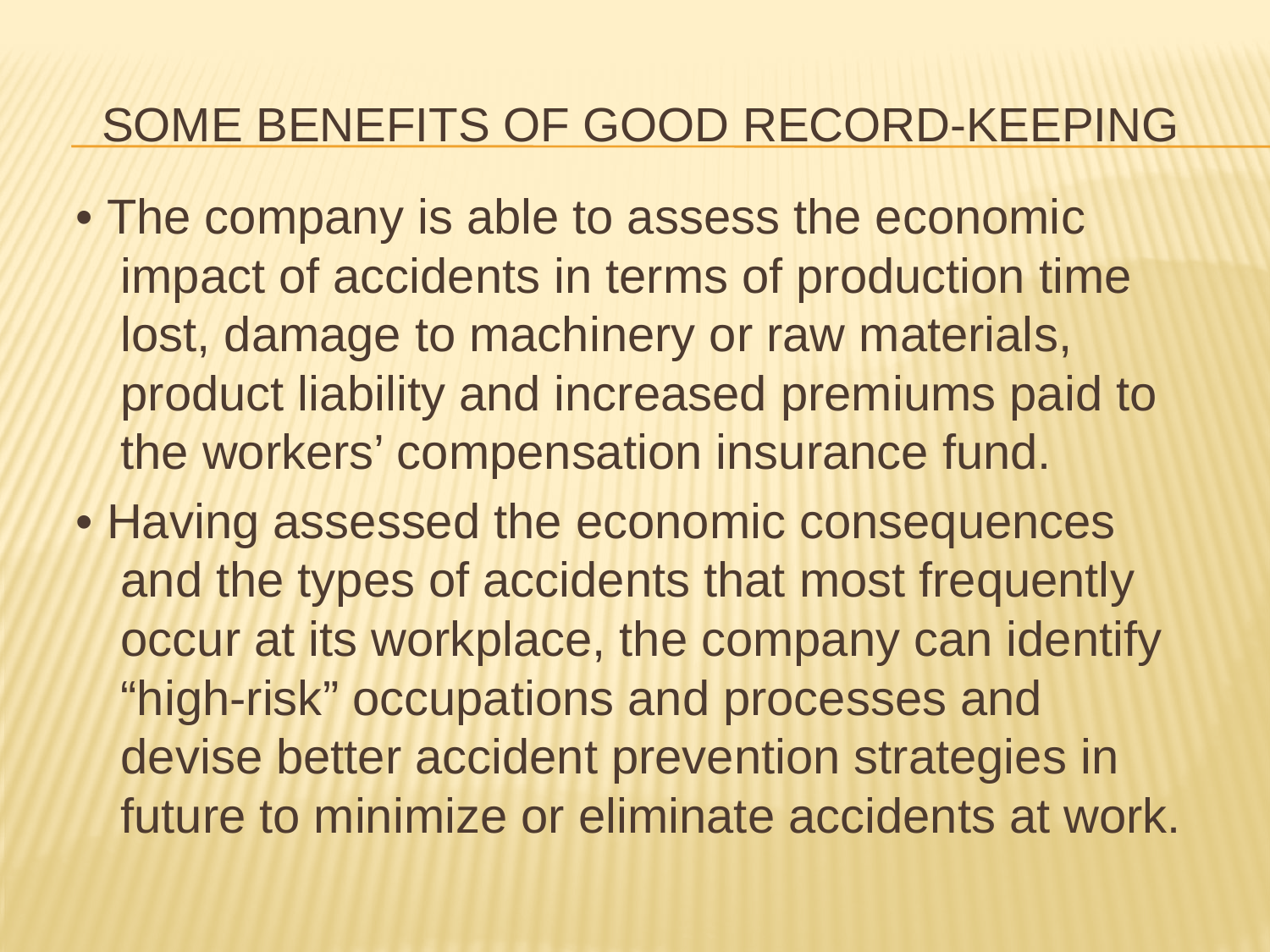

# Some benefits of good record-keeping
• The company is able to assess the economic impact of accidents in terms of production time lost, damage to machinery or raw materials, product liability and increased premiums paid to the workers’ compensation insurance fund.
• Having assessed the economic consequences and the types of accidents that most frequently occur at its workplace, the company can identify “high-risk” occupations and processes and devise better accident prevention strategies in future to minimize or eliminate accidents at work.